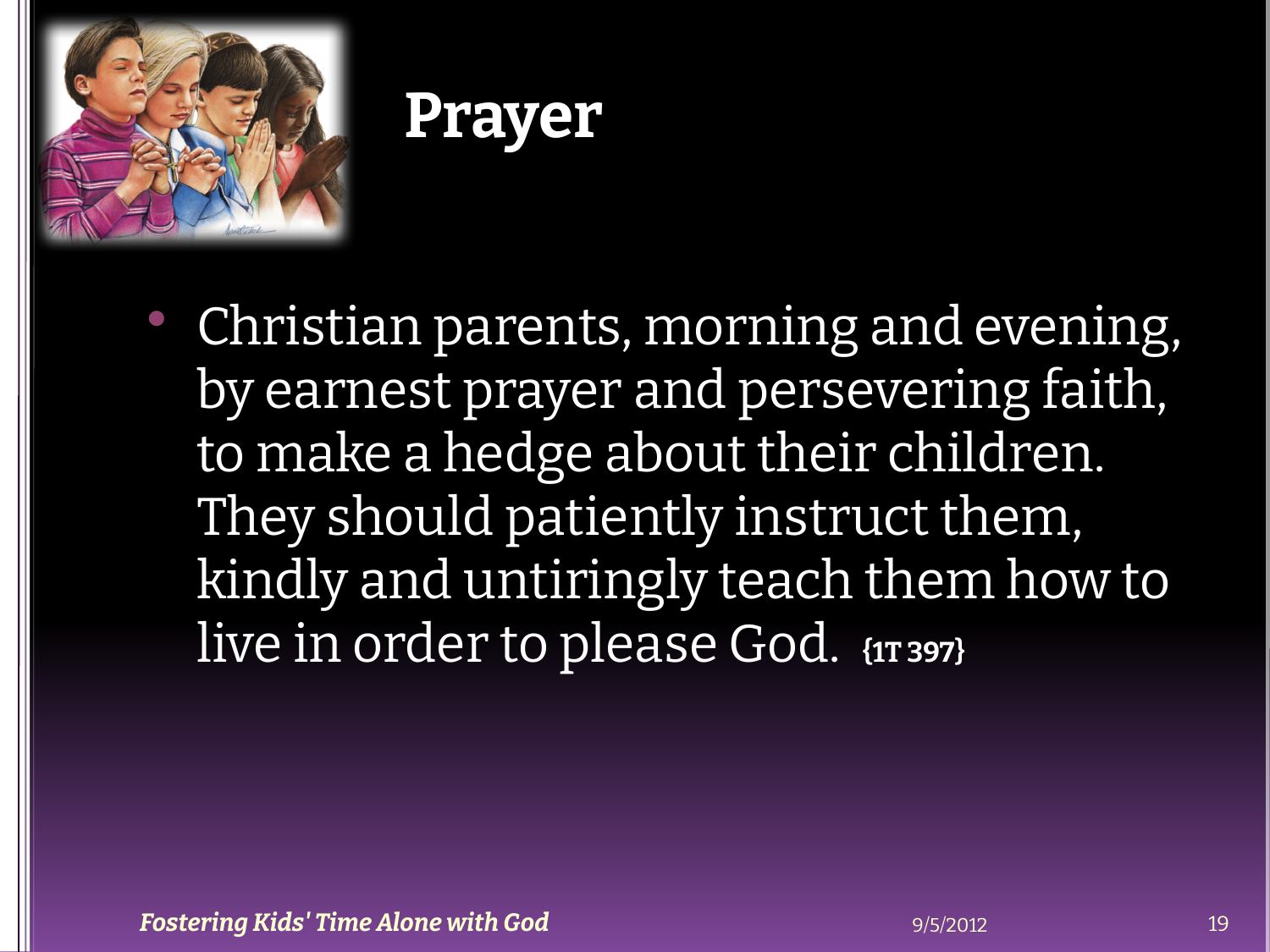

# Prayer
Christian parents, morning and evening, by earnest prayer and persevering faith, to make a hedge about their children. They should patiently instruct them, kindly and untiringly teach them how to live in order to please God.  {1T 397}
Fostering Kids' Time Alone with God
9/5/2012
19